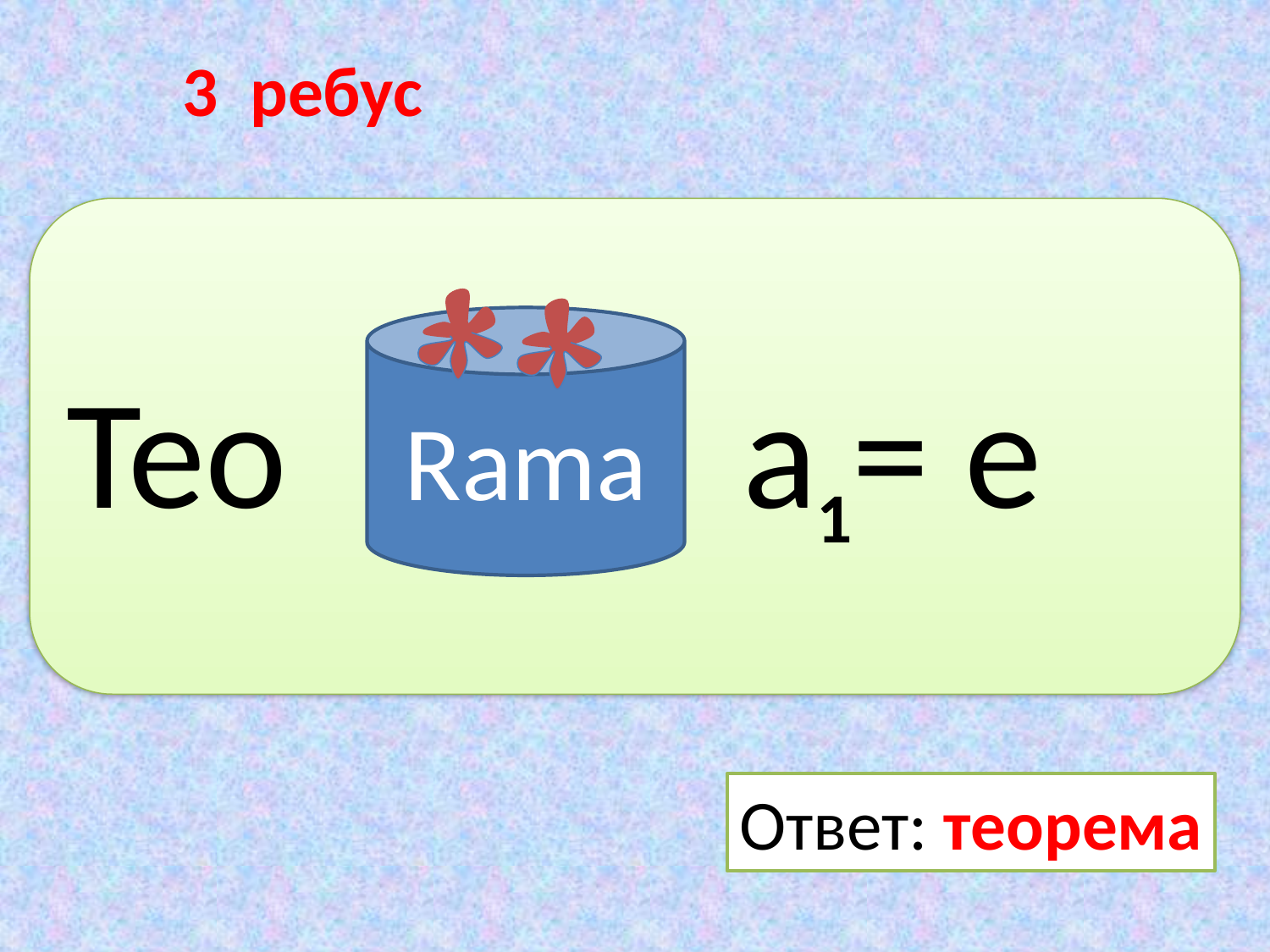

3  ребус
Тео             a = e

Rama
1
Ответ: теорема